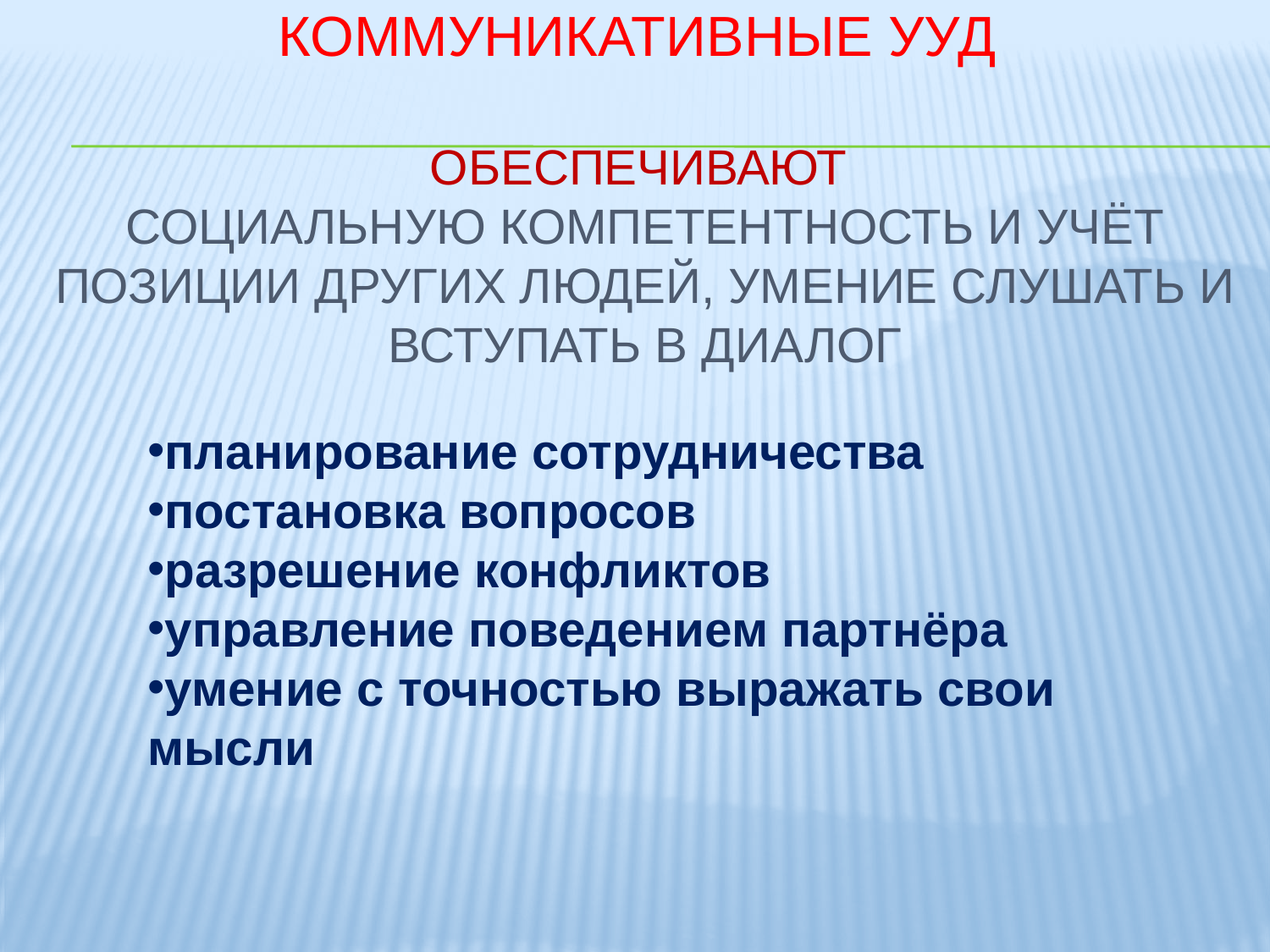

# Коммуникативные УУД обеспечивают социальную компетентность и учёт позиции других людей, умение слушать и вступать в диалог

планирование сотрудничества
постановка вопросов
разрешение конфликтов
управление поведением партнёра
умение с точностью выражать свои мысли